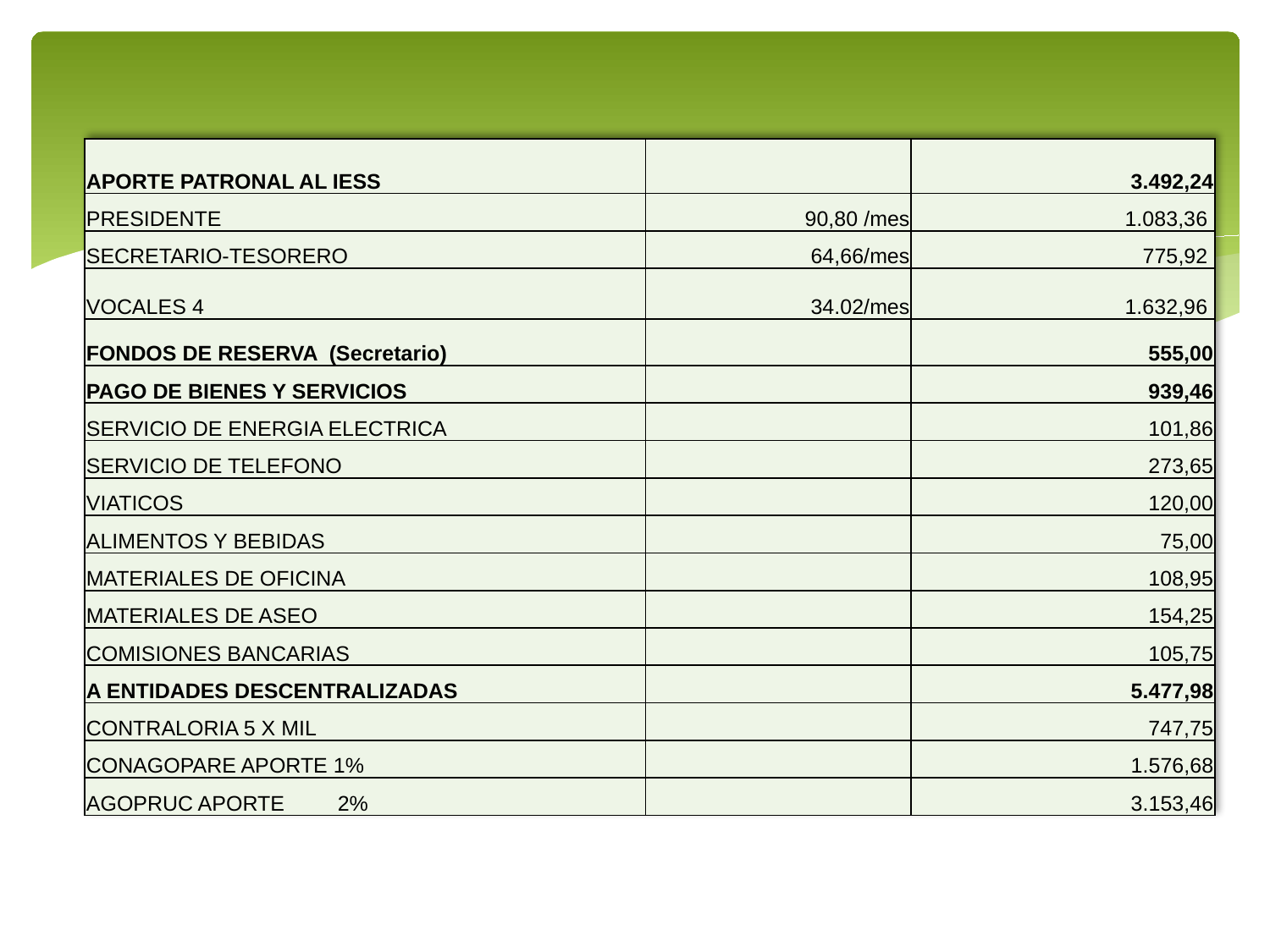

| APORTE PATRONAL AL IESS |  | 3.492,24 |
| --- | --- | --- |
| PRESIDENTE | 90,80 /mes | 1.083,36 |
| SECRETARIO-TESORERO | 64,66/mes | 775,92 |
| VOCALES 4 | 34.02/mes | 1.632,96 |
| FONDOS DE RESERVA (Secretario) |  | 555,00 |
| PAGO DE BIENES Y SERVICIOS |  | 939,46 |
| SERVICIO DE ENERGIA ELECTRICA |  | 101,86 |
| SERVICIO DE TELEFONO |  | 273,65 |
| VIATICOS |  | 120,00 |
| ALIMENTOS Y BEBIDAS |  | 75,00 |
| MATERIALES DE OFICINA |  | 108,95 |
| MATERIALES DE ASEO |  | 154,25 |
| COMISIONES BANCARIAS |  | 105,75 |
| A ENTIDADES DESCENTRALIZADAS |  | 5.477,98 |
| CONTRALORIA 5 X MIL |  | 747,75 |
| CONAGOPARE APORTE 1% |  | 1.576,68 |
| AGOPRUC APORTE 2% |  | 3.153,46 |